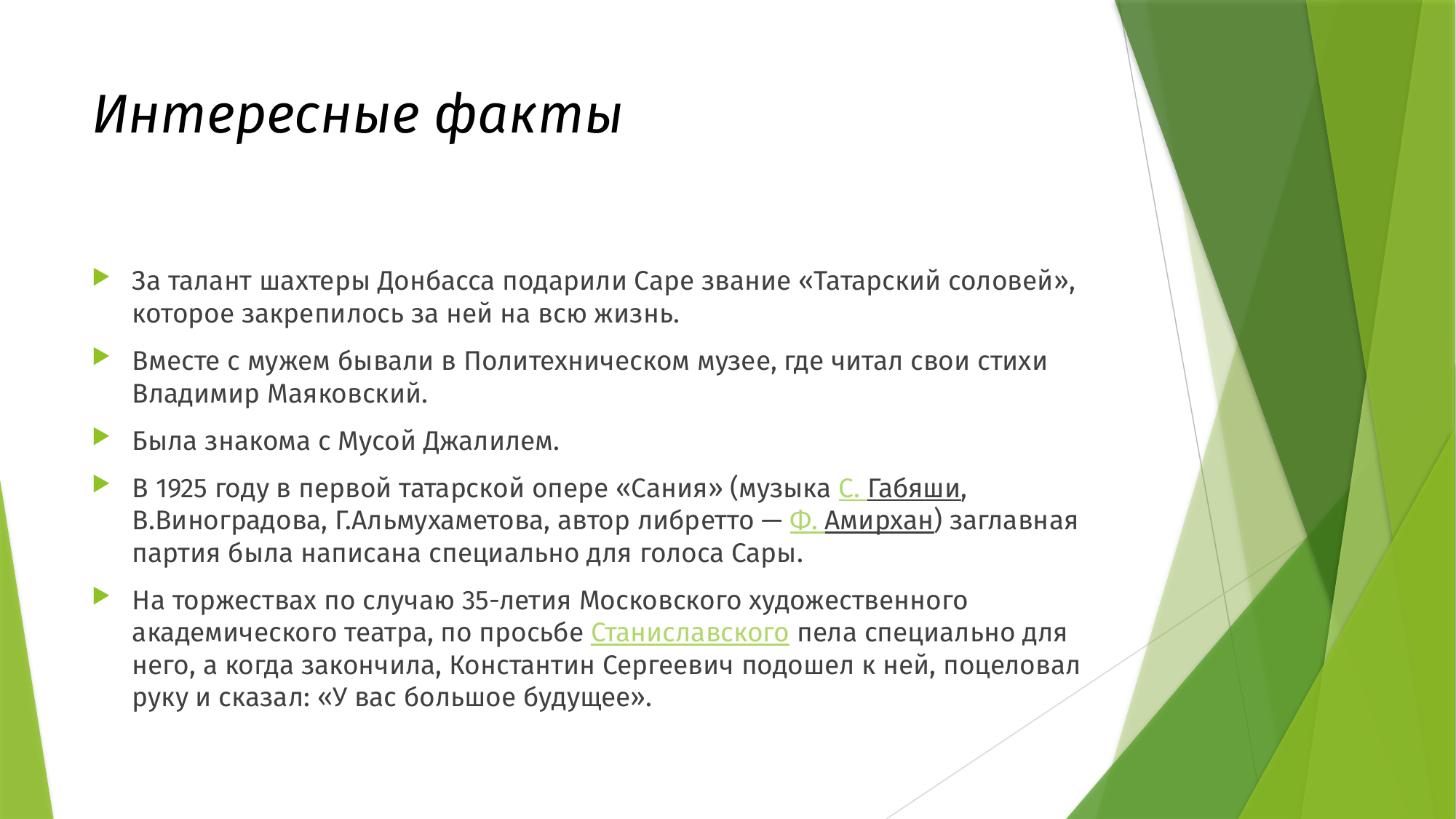

# Интересные факты
За талант шахтеры Донбасса подарили Саре звание «Татарский соловей», которое закрепилось за ней на всю жизнь.
Вместе с мужем бывали в Политехническом музее, где читал свои стихи Владимир Маяковский.
Была знакома с Мусой Джалилем.
В 1925 году в первой татарской опере «Сания» (музыка С. Габяши, В.Виноградова, Г.Альмухаметова, автор либретто — Ф. Амирхан) заглавная партия была написана специально для голоса Сары.
На торжествах по случаю 35-летия Московского художественного академического театра, по просьбе Станиславского пела специально для него, а когда закончила, Константин Сергеевич подошел к ней, поцеловал руку и сказал: «У вас большое будущее».